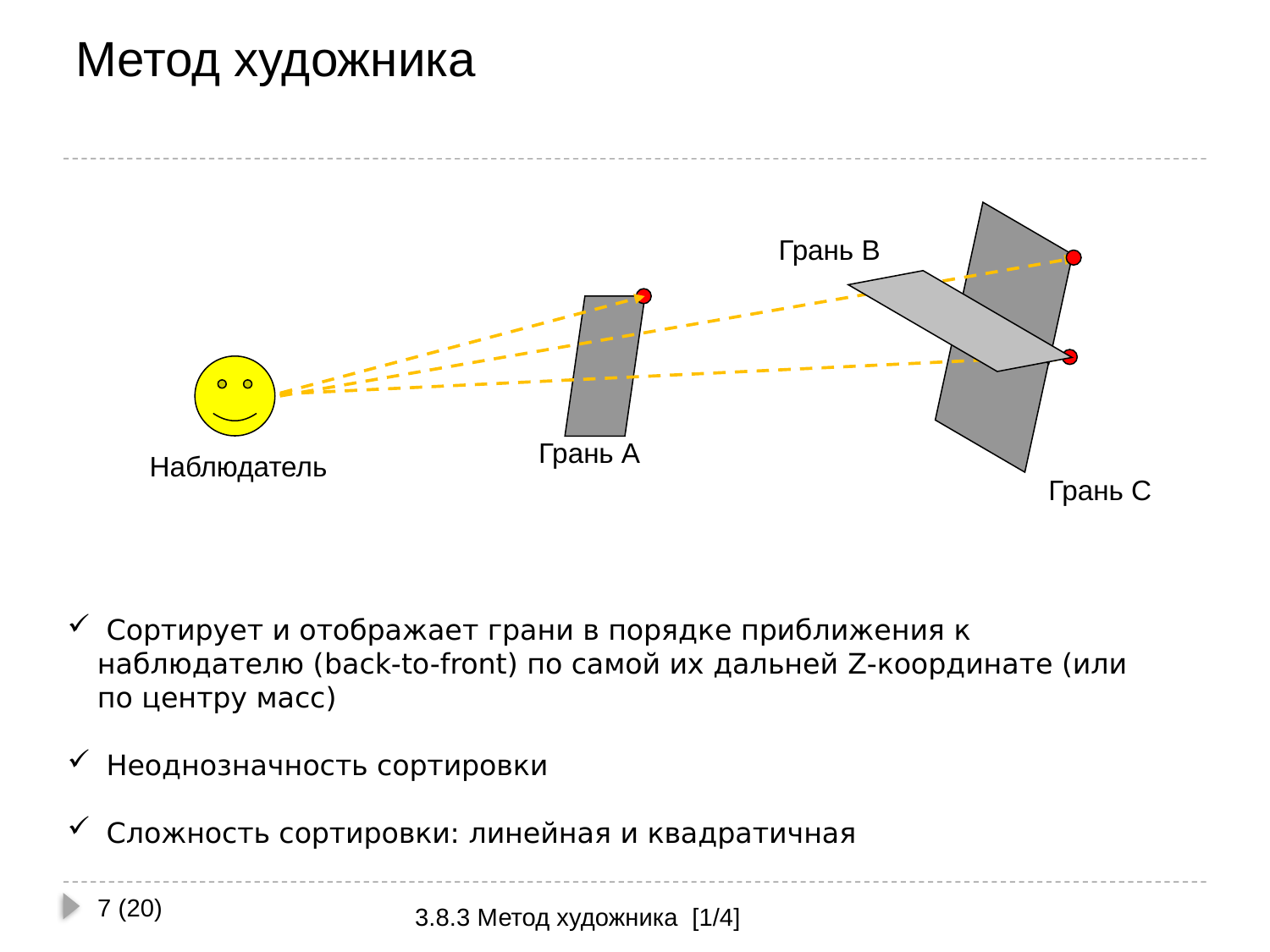

# Метод художника

Грань B

Грань A

Наблюдатель
Грань С
 Сортирует и отображает грани в порядке приближения к наблюдателю (back-to-front) по самой их дальней Z-координате (или по центру масс)

 Неоднозначность сортировки

 Сложность сортировки: линейная и квадратичная
7 (20)
3.8.3 Метод художника  [1/4]